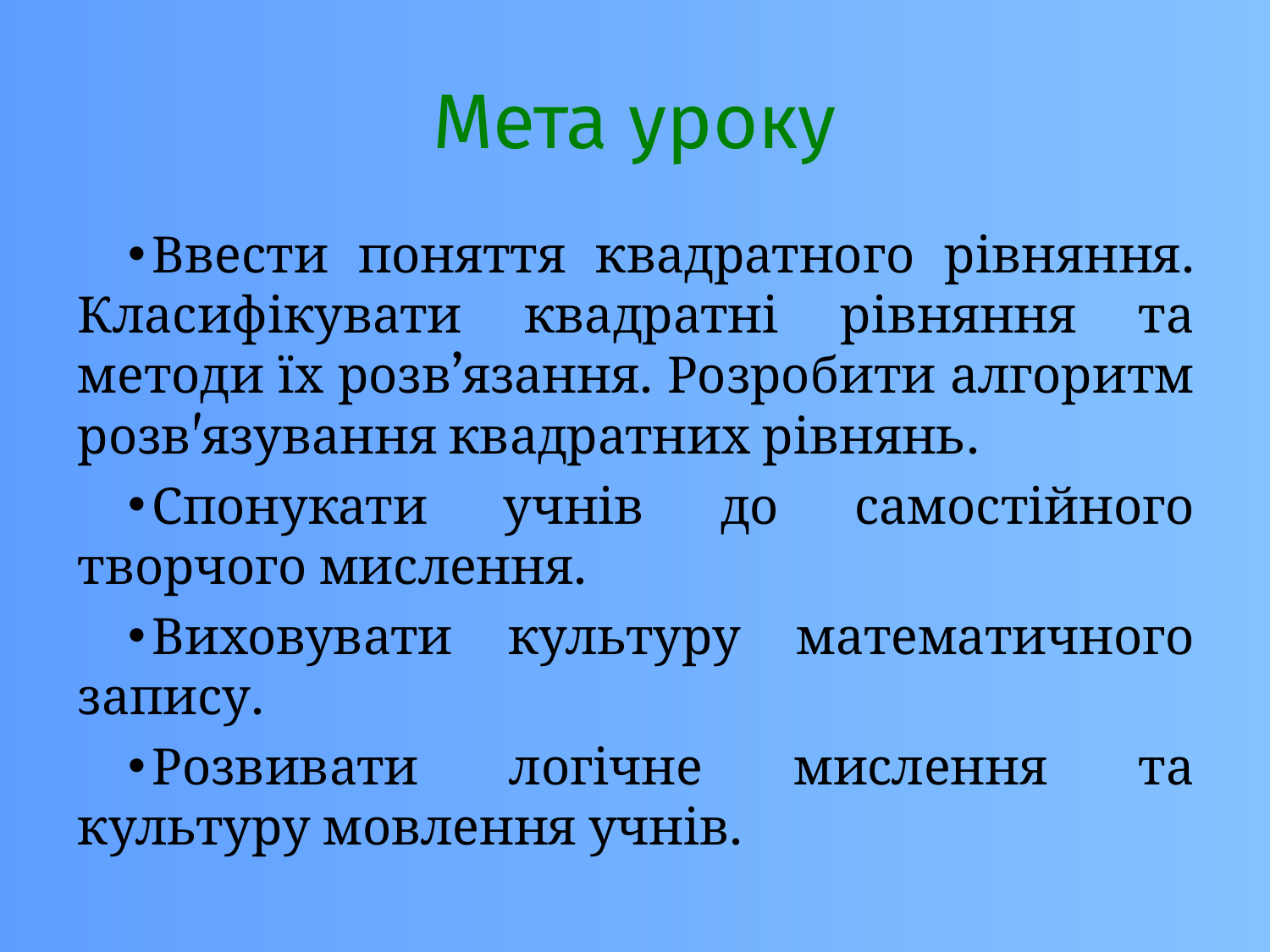

# Мета уроку
Ввести поняття квадратного рівняння. Класифікувати квадратні рівняння та методи їх розв’язання. Розробити алгоритм розв'язування квадратних рівнянь.
Спонукати учнів до самостійного творчого мислення.
Виховувати культуру математичного запису.
Розвивати логічне мислення та культуру мовлення учнів.